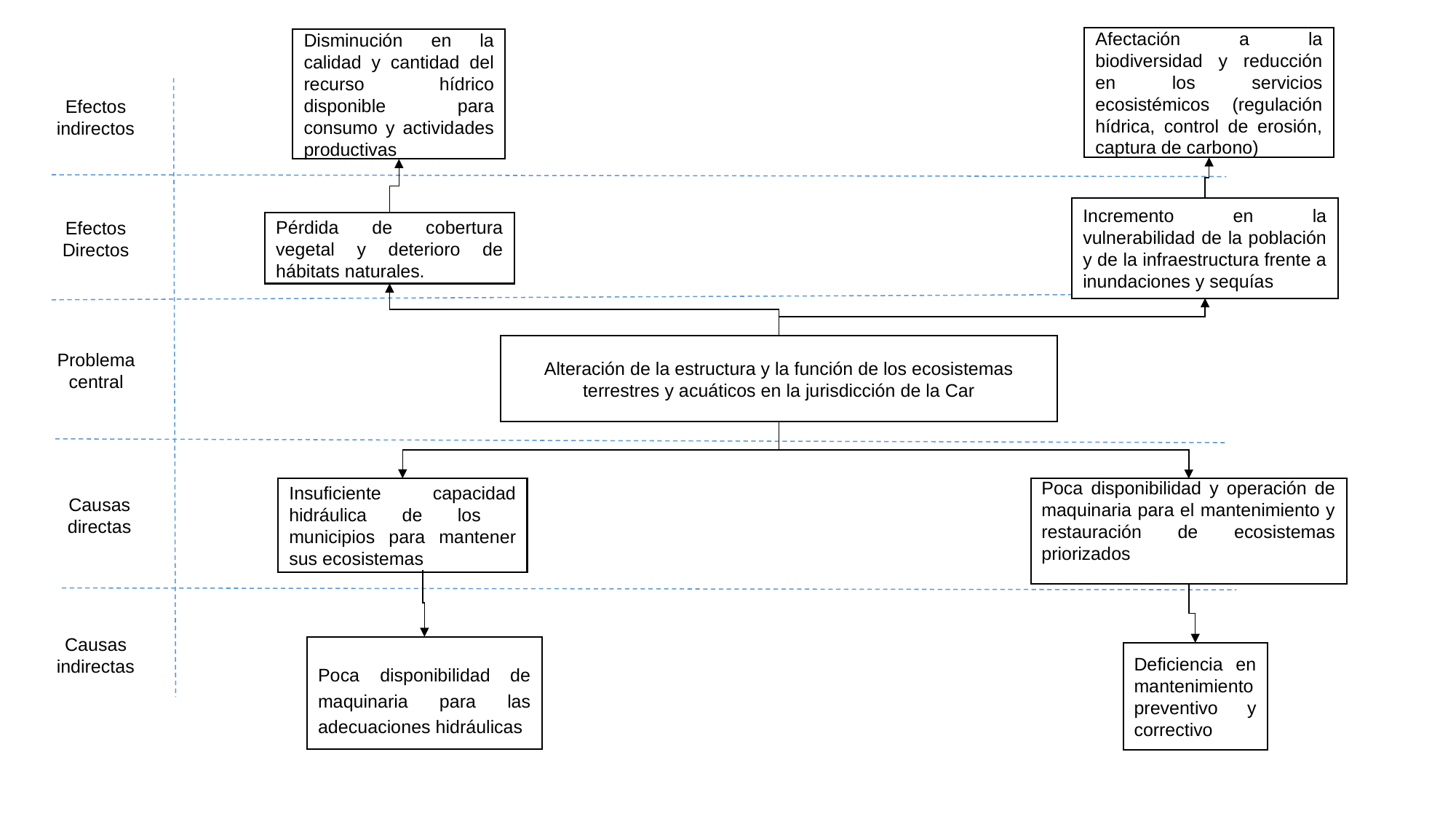

Afectación a la biodiversidad y reducción en los servicios ecosistémicos (regulación hídrica, control de erosión, captura de carbono)
Disminución en la calidad y cantidad del recurso hídrico disponible para consumo y actividades productivas
Efectos indirectos
Incremento en la vulnerabilidad de la población y de la infraestructura frente a inundaciones y sequías
Efectos Directos
Pérdida de cobertura vegetal y deterioro de hábitats naturales.
Alteración de la estructura y la función de los ecosistemas terrestres y acuáticos en la jurisdicción de la Car
Problema central
Insuficiente capacidad hidráulica de los  municipios para mantener sus ecosistemas
Poca disponibilidad y operación de maquinaria para el mantenimiento y restauración de ecosistemas priorizados

Causas directas
Causas indirectas
Poca disponibilidad de maquinaria para las adecuaciones hidráulicas
Deficiencia en mantenimiento preventivo y correctivo